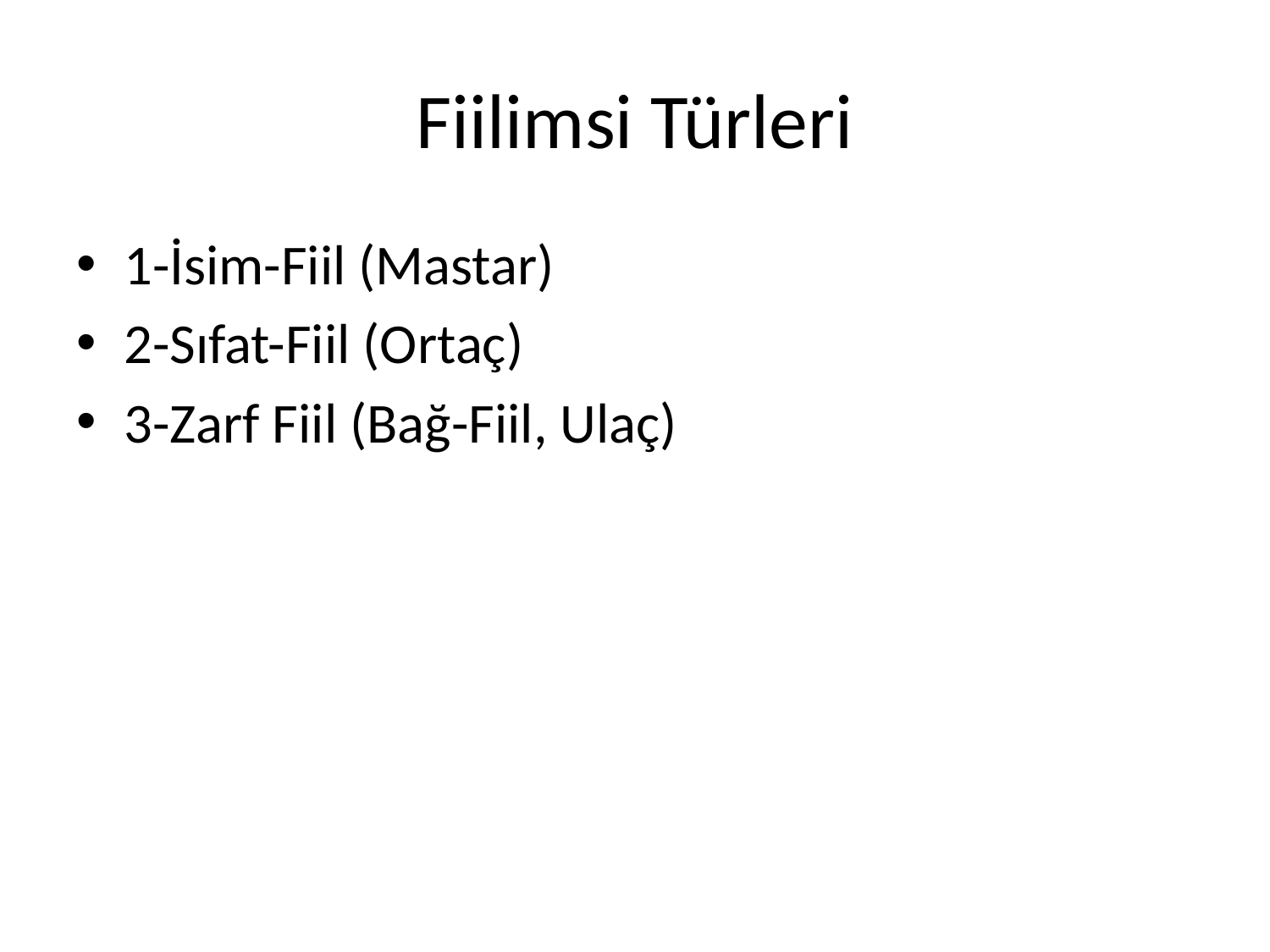

# Fiilimsi Türleri
1-İsim-Fiil (Mastar)
2-Sıfat-Fiil (Ortaç)
3-Zarf Fiil (Bağ-Fiil, Ulaç)